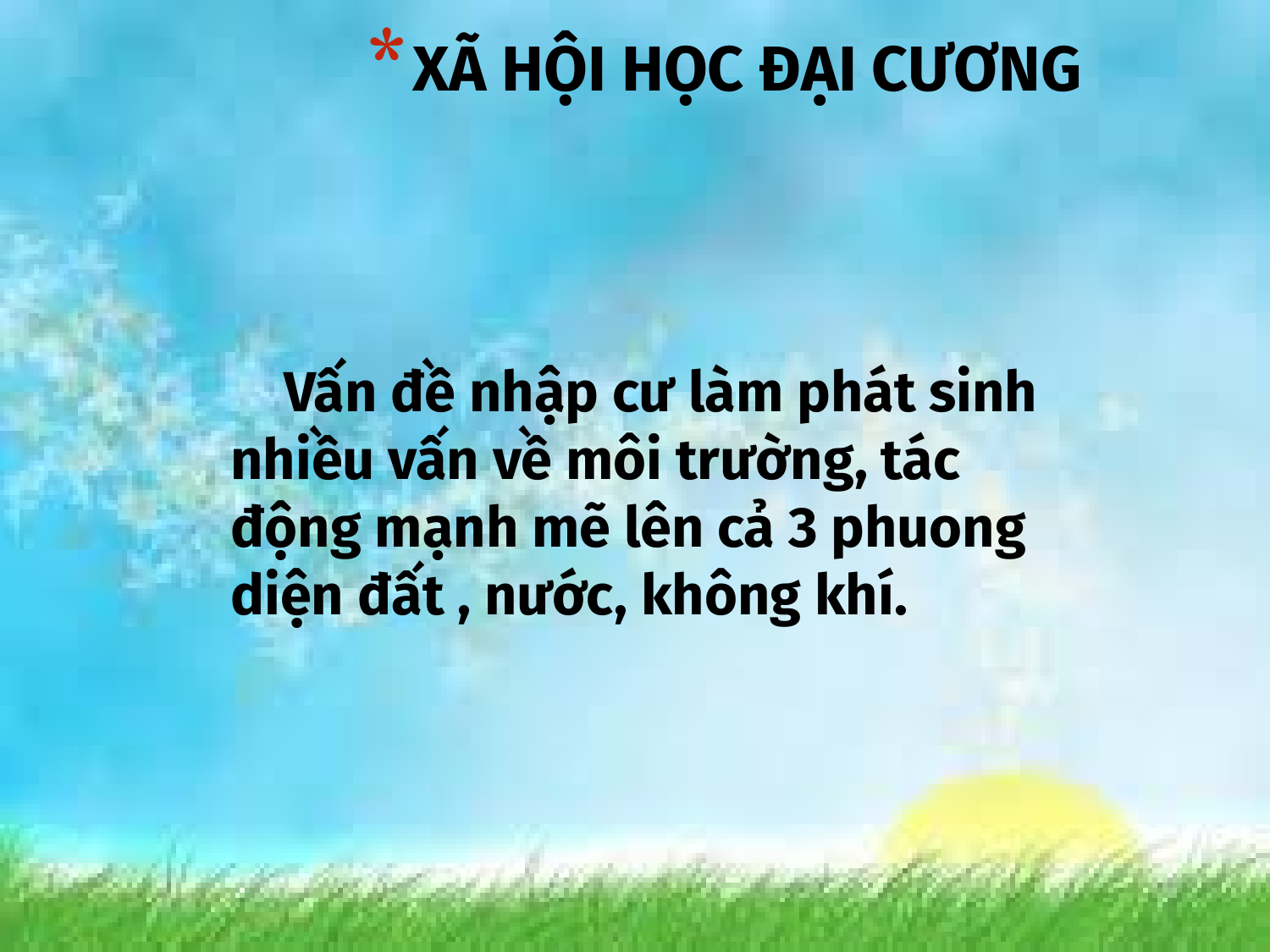

# XÃ HỘI HỌC ĐẠI CƯƠNG
    Vấn đề nhập cư làm phát sinh nhiều vấn về môi trường, tác động mạnh mẽ lên cả 3 phuong diện đất , nước, không khí.